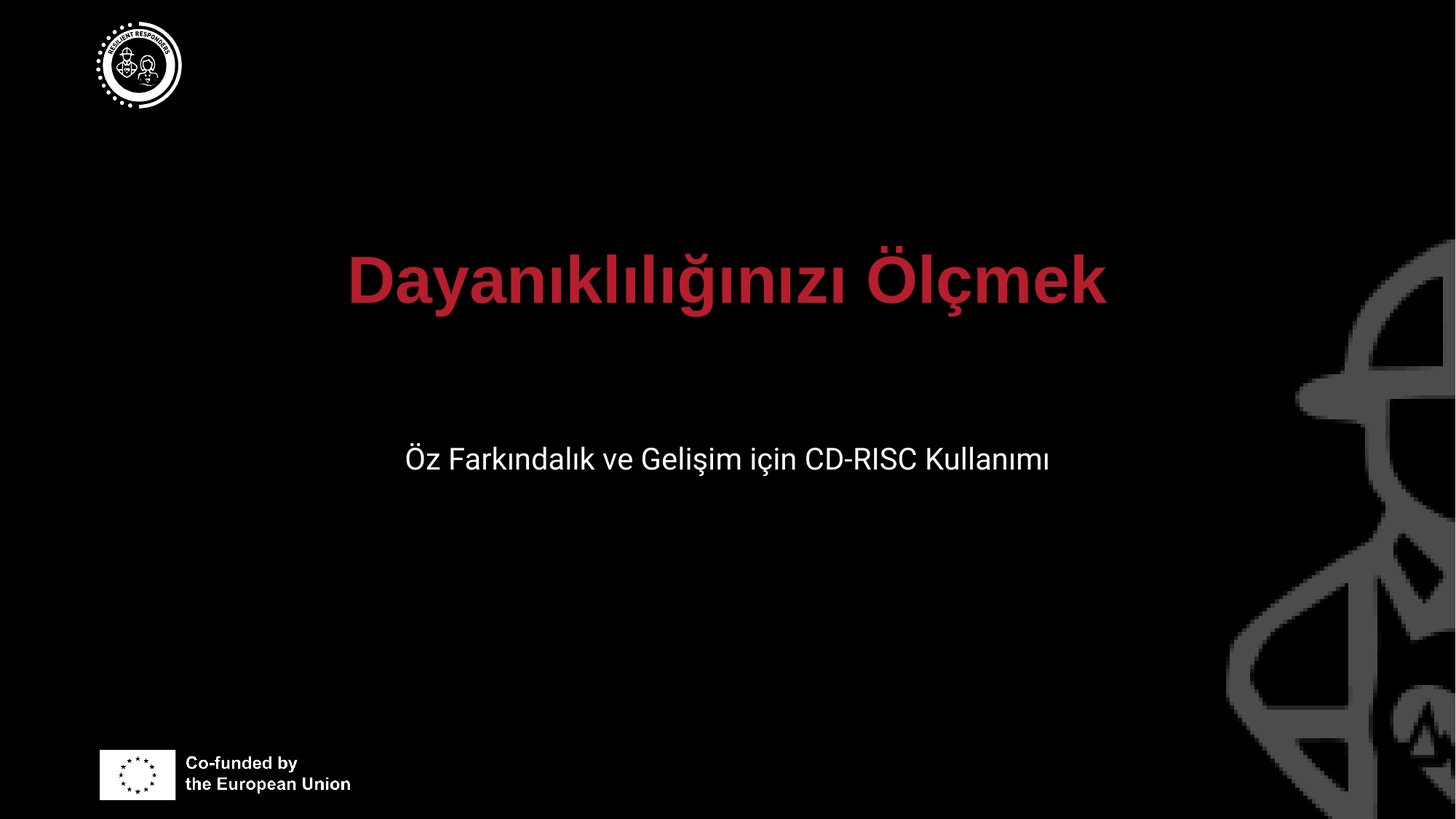

# Dayanıklılığınızı Ölçmek
Öz Farkındalık ve Gelişim için CD-RISC Kullanımı